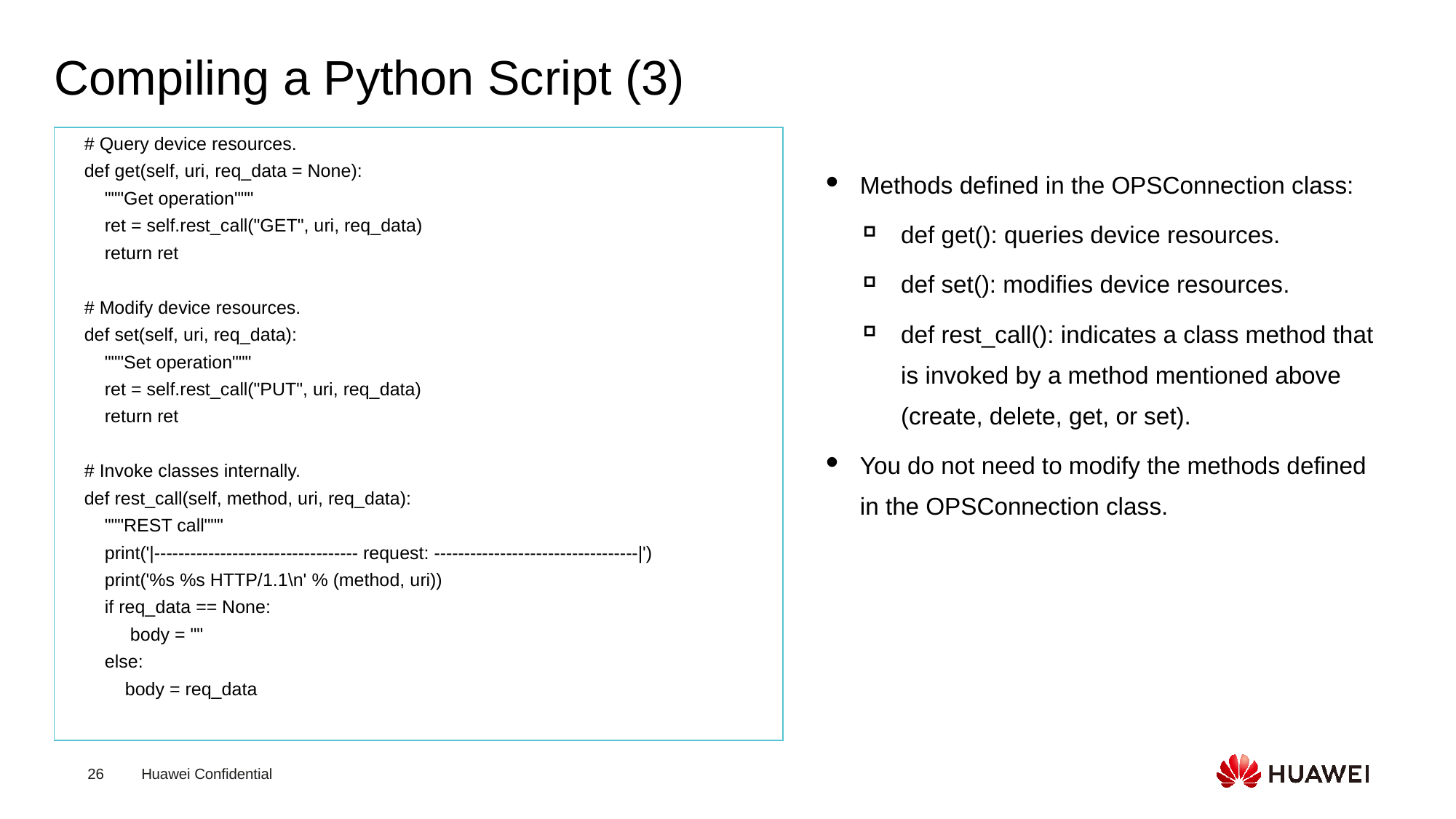

# Compiling a Python Script (3)
    # Query device resources.
    def get(self, uri, req_data = None):
        """Get operation"""
        ret = self.rest_call("GET", uri, req_data)
        return ret

    # Modify device resources.
    def set(self, uri, req_data):
        """Set operation"""
        ret = self.rest_call("PUT", uri, req_data)
        return ret

    # Invoke classes internally.
    def rest_call(self, method, uri, req_data):
        """REST call"""
        print('|---------------------------------- request: ----------------------------------|')
        print('%s %s HTTP/1.1\n' % (method, uri))
        if req_data == None:
             body = ""
        else:
            body = req_data
Methods defined in the OPSConnection class:
def get(): queries device resources.
def set(): modifies device resources.
def rest_call(): indicates a class method that is invoked by a method mentioned above (create, delete, get, or set).
You do not need to modify the methods defined in the OPSConnection class.